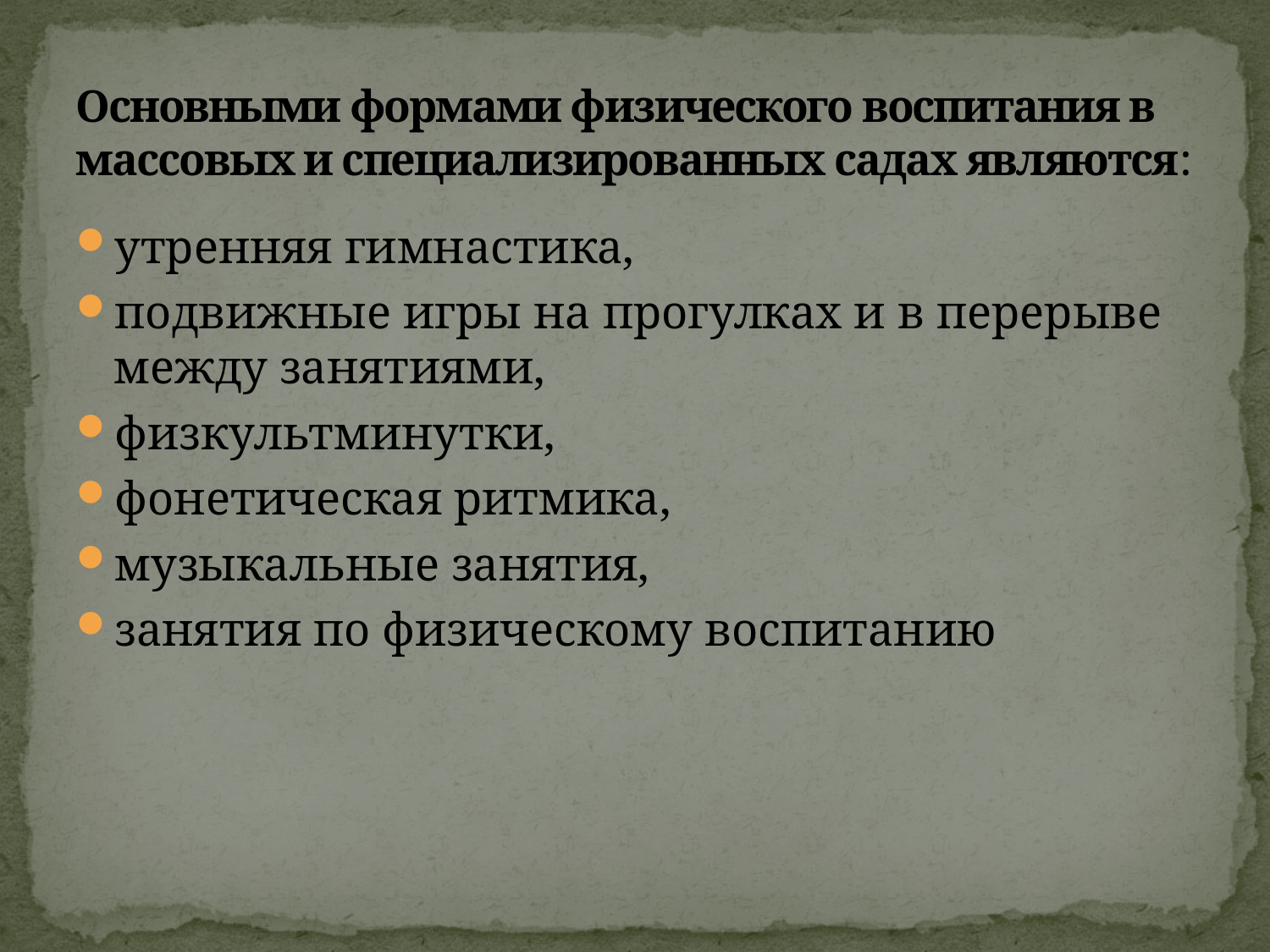

# Основными формами физического воспитания в массовых и специализированных садах являются:
утренняя гимнастика,
подвижные игры на прогулках и в перерыве между занятиями,
физкультминутки,
фонетическая ритмика,
музыкальные занятия,
занятия по физическому воспитанию